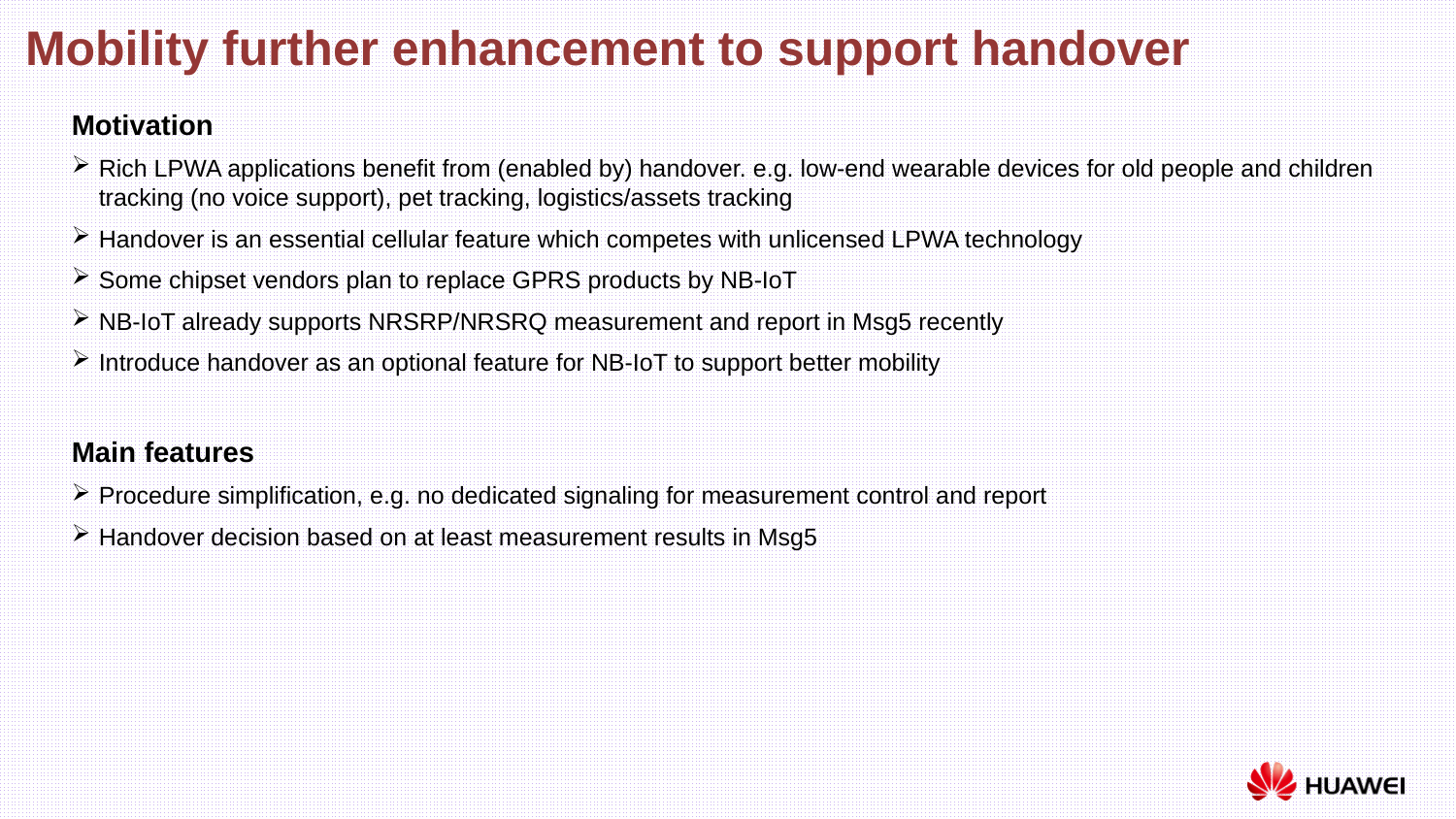

Mobility further enhancement to support handover
Motivation
Rich LPWA applications benefit from (enabled by) handover. e.g. low-end wearable devices for old people and children tracking (no voice support), pet tracking, logistics/assets tracking
Handover is an essential cellular feature which competes with unlicensed LPWA technology
Some chipset vendors plan to replace GPRS products by NB-IoT
NB-IoT already supports NRSRP/NRSRQ measurement and report in Msg5 recently
Introduce handover as an optional feature for NB-IoT to support better mobility

Main features
Procedure simplification, e.g. no dedicated signaling for measurement control and report
Handover decision based on at least measurement results in Msg5